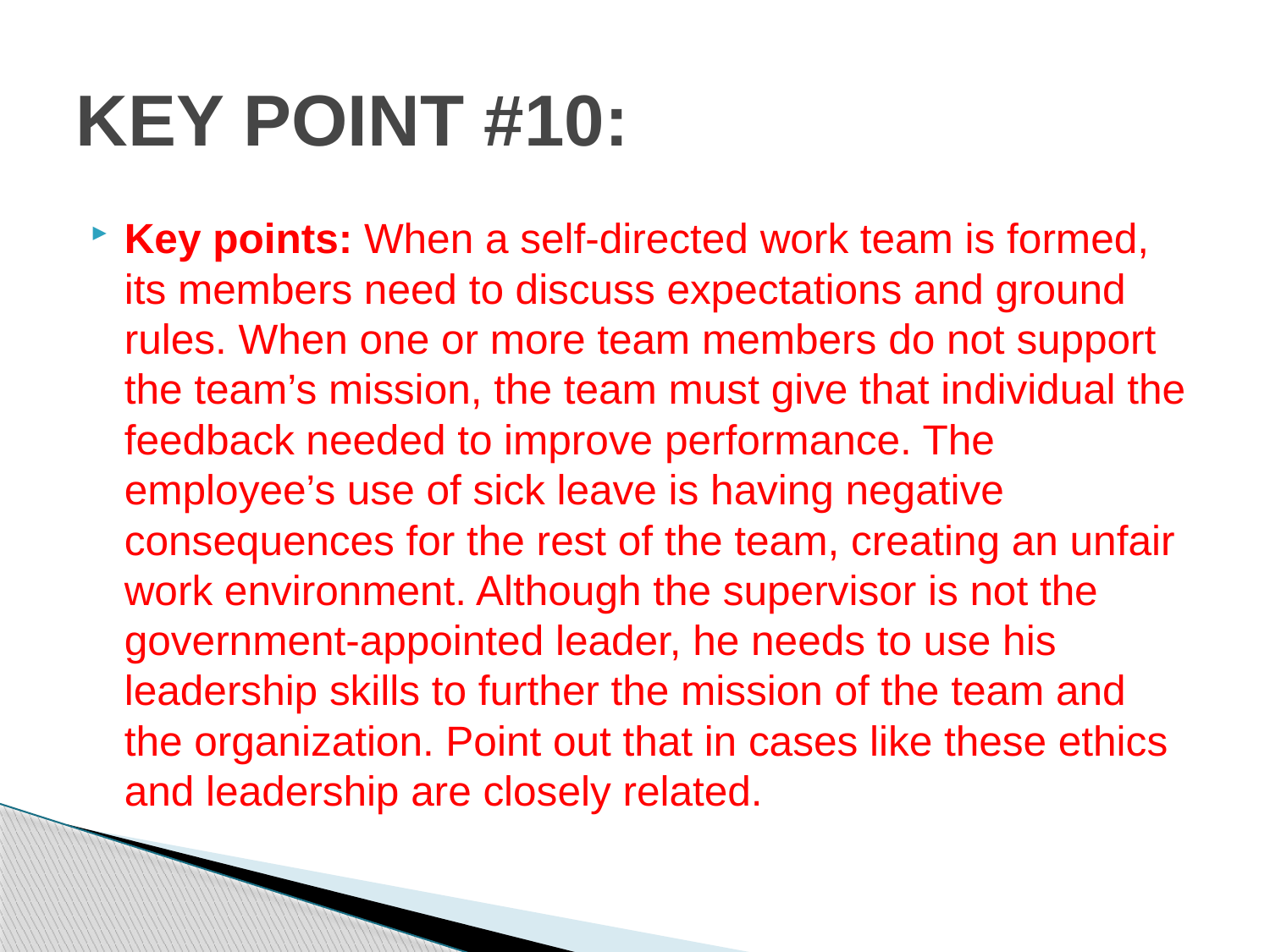

# KEY POINT #10:
Key points: When a self-directed work team is formed, its members need to discuss expectations and ground rules. When one or more team members do not support the team’s mission, the team must give that individual the feedback needed to improve performance. The employee’s use of sick leave is having negative consequences for the rest of the team, creating an unfair work environment. Although the supervisor is not the government-appointed leader, he needs to use his leadership skills to further the mission of the team and the organization. Point out that in cases like these ethics and leadership are closely related.